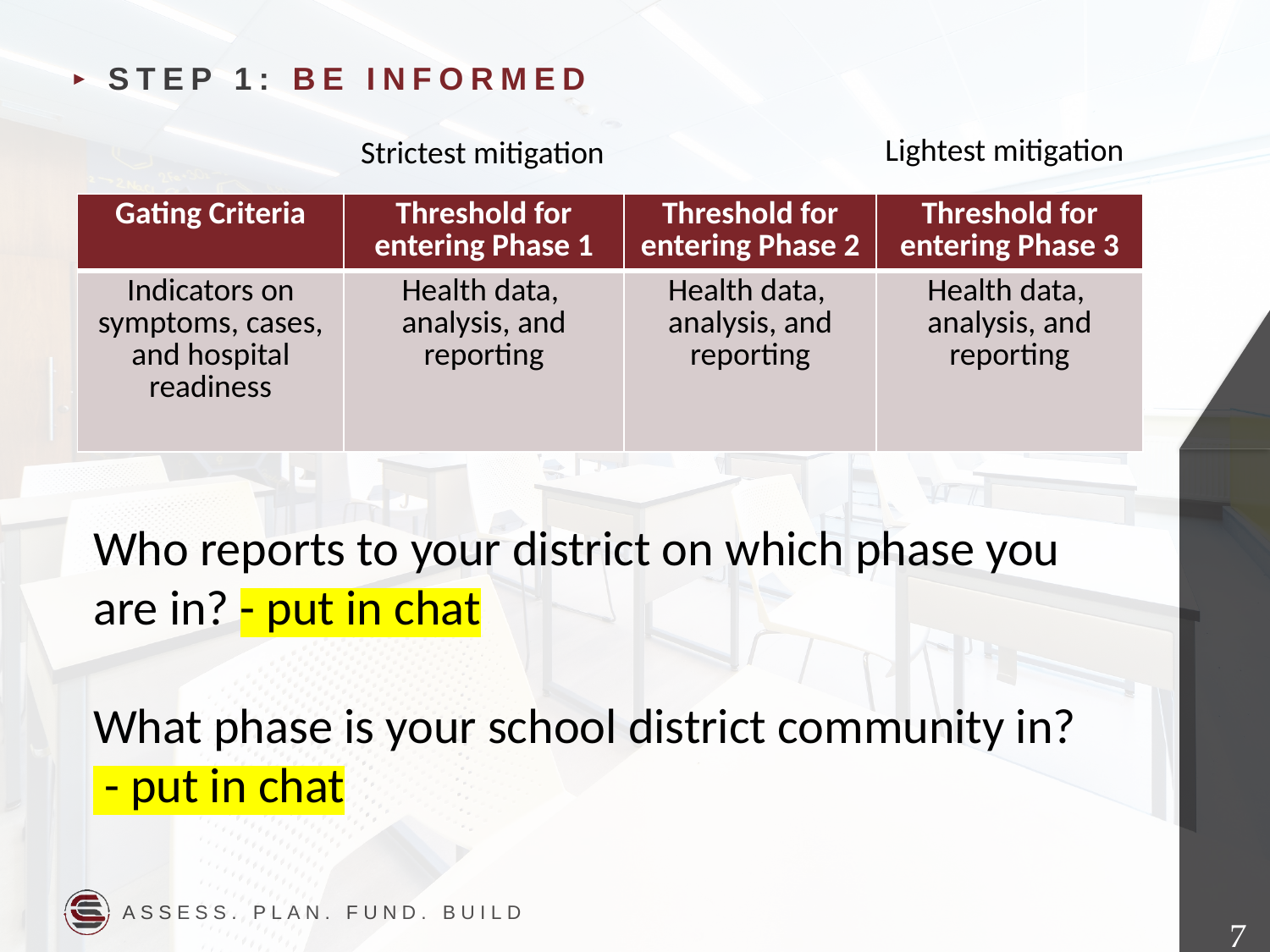

Step 1: be informed
Lightest mitigation
Strictest mitigation
| Gating Criteria | Threshold for entering Phase 1 | Threshold for entering Phase 2 | Threshold for entering Phase 3 |
| --- | --- | --- | --- |
| Indicators on symptoms, cases, and hospital readiness | Health data, analysis, and reporting | Health data, analysis, and reporting | Health data, analysis, and reporting |
Who reports to your district on which phase you are in? - put in chat

What phase is your school district community in?
 - put in chat
7